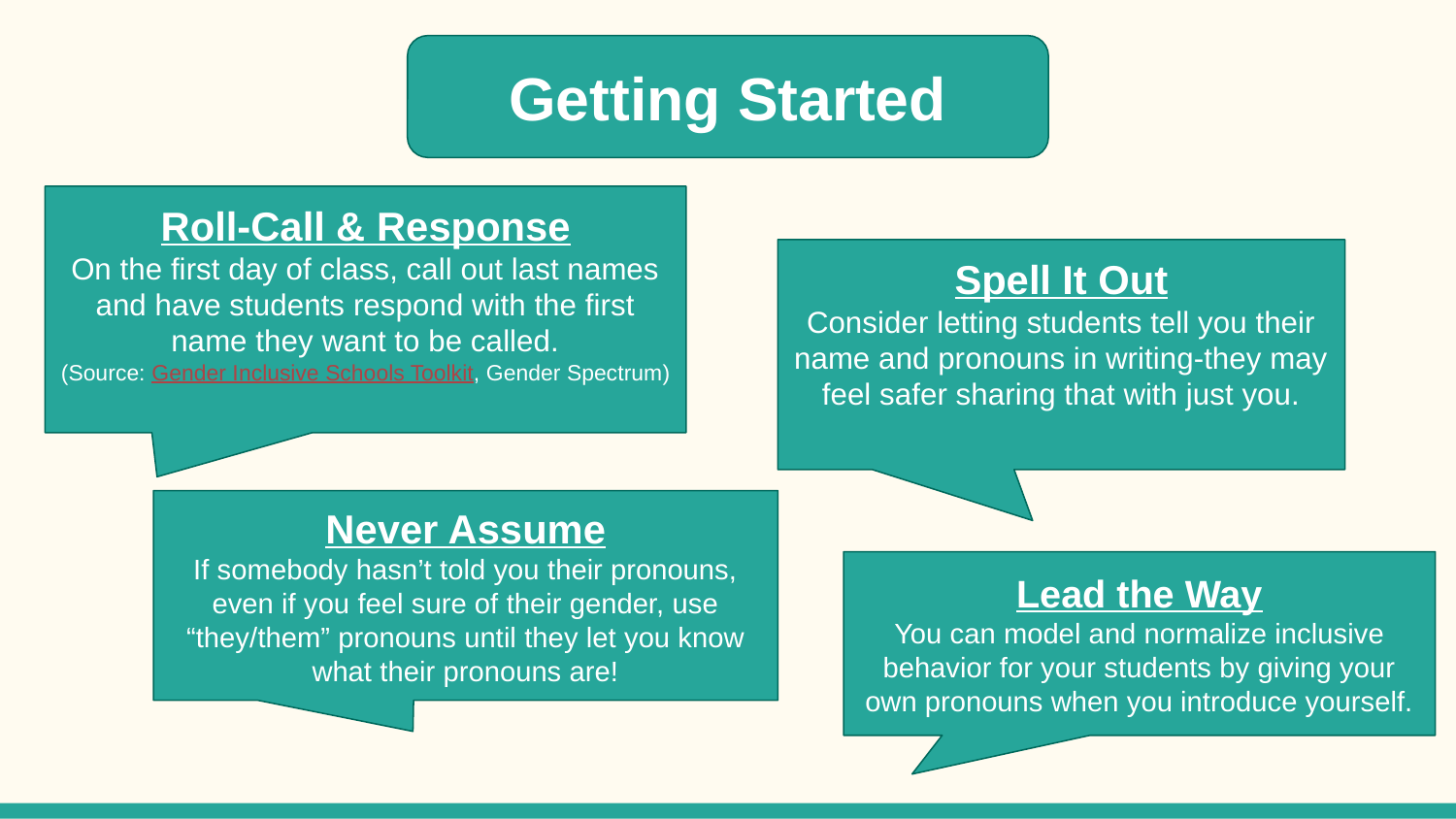

Getting Started
Roll-Call & Response
On the first day of class, call out last names and have students respond with the first name they want to be called.
(Source: Gender Inclusive Schools Toolkit, Gender Spectrum)
Spell It Out
Consider letting students tell you their name and pronouns in writing-they may feel safer sharing that with just you.
Never Assume
If somebody hasn’t told you their pronouns, even if you feel sure of their gender, use “they/them” pronouns until they let you know what their pronouns are!
Lead the Way
You can model and normalize inclusive behavior for your students by giving your own pronouns when you introduce yourself.